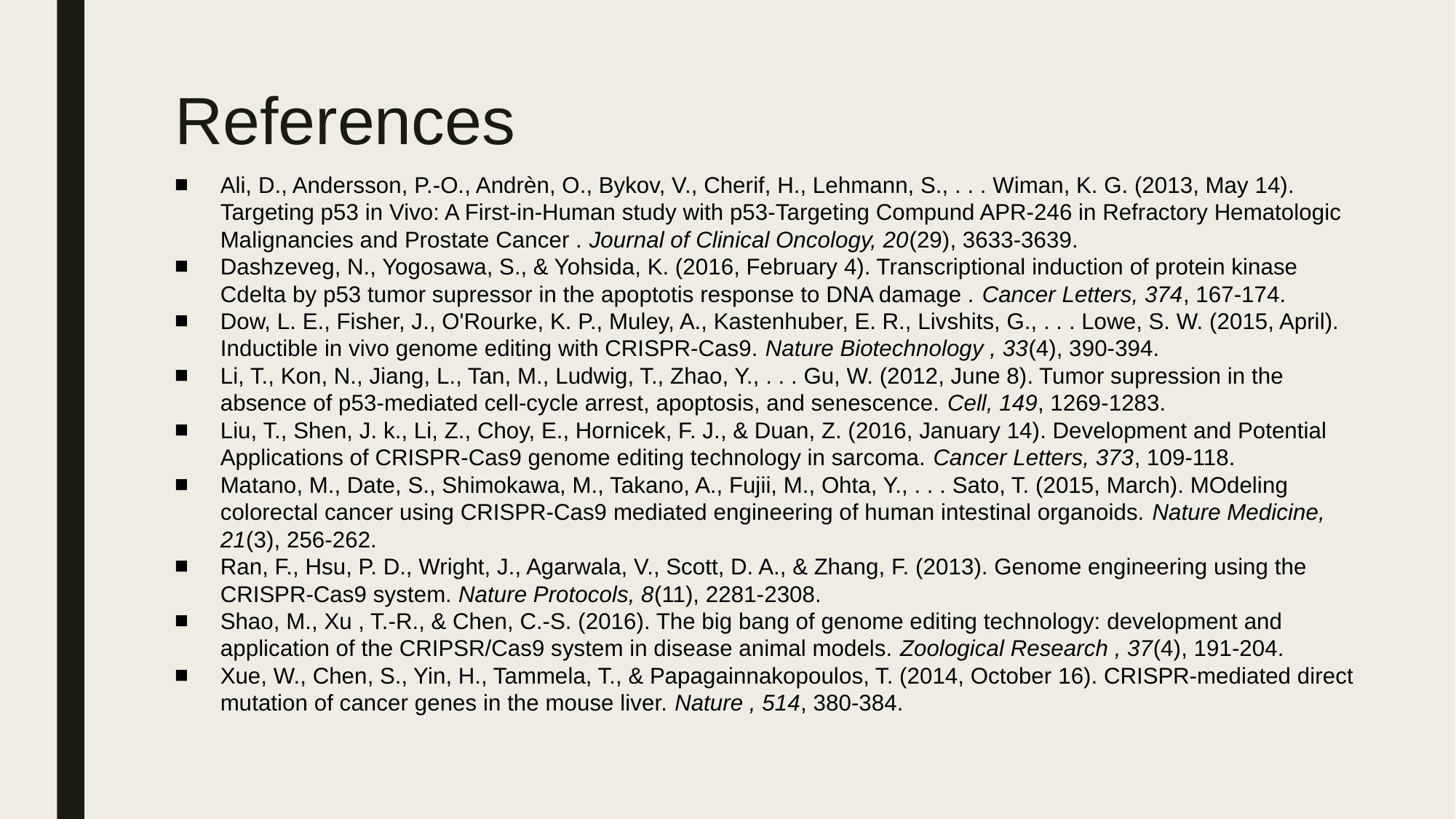

# References
Ali, D., Andersson, P.-O., Andrèn, O., Bykov, V., Cherif, H., Lehmann, S., . . . Wiman, K. G. (2013, May 14). Targeting p53 in Vivo: A First-in-Human study with p53-Targeting Compund APR-246 in Refractory Hematologic Malignancies and Prostate Cancer . Journal of Clinical Oncology, 20(29), 3633-3639.
Dashzeveg, N., Yogosawa, S., & Yohsida, K. (2016, February 4). Transcriptional induction of protein kinase Cdelta by p53 tumor supressor in the apoptotis response to DNA damage . Cancer Letters, 374, 167-174.
Dow, L. E., Fisher, J., O'Rourke, K. P., Muley, A., Kastenhuber, E. R., Livshits, G., . . . Lowe, S. W. (2015, April). Inductible in vivo genome editing with CRISPR-Cas9. Nature Biotechnology , 33(4), 390-394.
Li, T., Kon, N., Jiang, L., Tan, M., Ludwig, T., Zhao, Y., . . . Gu, W. (2012, June 8). Tumor supression in the absence of p53-mediated cell-cycle arrest, apoptosis, and senescence. Cell, 149, 1269-1283.
Liu, T., Shen, J. k., Li, Z., Choy, E., Hornicek, F. J., & Duan, Z. (2016, January 14). Development and Potential Applications of CRISPR-Cas9 genome editing technology in sarcoma. Cancer Letters, 373, 109-118.
Matano, M., Date, S., Shimokawa, M., Takano, A., Fujii, M., Ohta, Y., . . . Sato, T. (2015, March). MOdeling colorectal cancer using CRISPR-Cas9 mediated engineering of human intestinal organoids. Nature Medicine, 21(3), 256-262.
Ran, F., Hsu, P. D., Wright, J., Agarwala, V., Scott, D. A., & Zhang, F. (2013). Genome engineering using the CRISPR-Cas9 system. Nature Protocols, 8(11), 2281-2308.
Shao, M., Xu , T.-R., & Chen, C.-S. (2016). The big bang of genome editing technology: development and application of the CRIPSR/Cas9 system in disease animal models. Zoological Research , 37(4), 191-204.
Xue, W., Chen, S., Yin, H., Tammela, T., & Papagainnakopoulos, T. (2014, October 16). CRISPR-mediated direct mutation of cancer genes in the mouse liver. Nature , 514, 380-384.